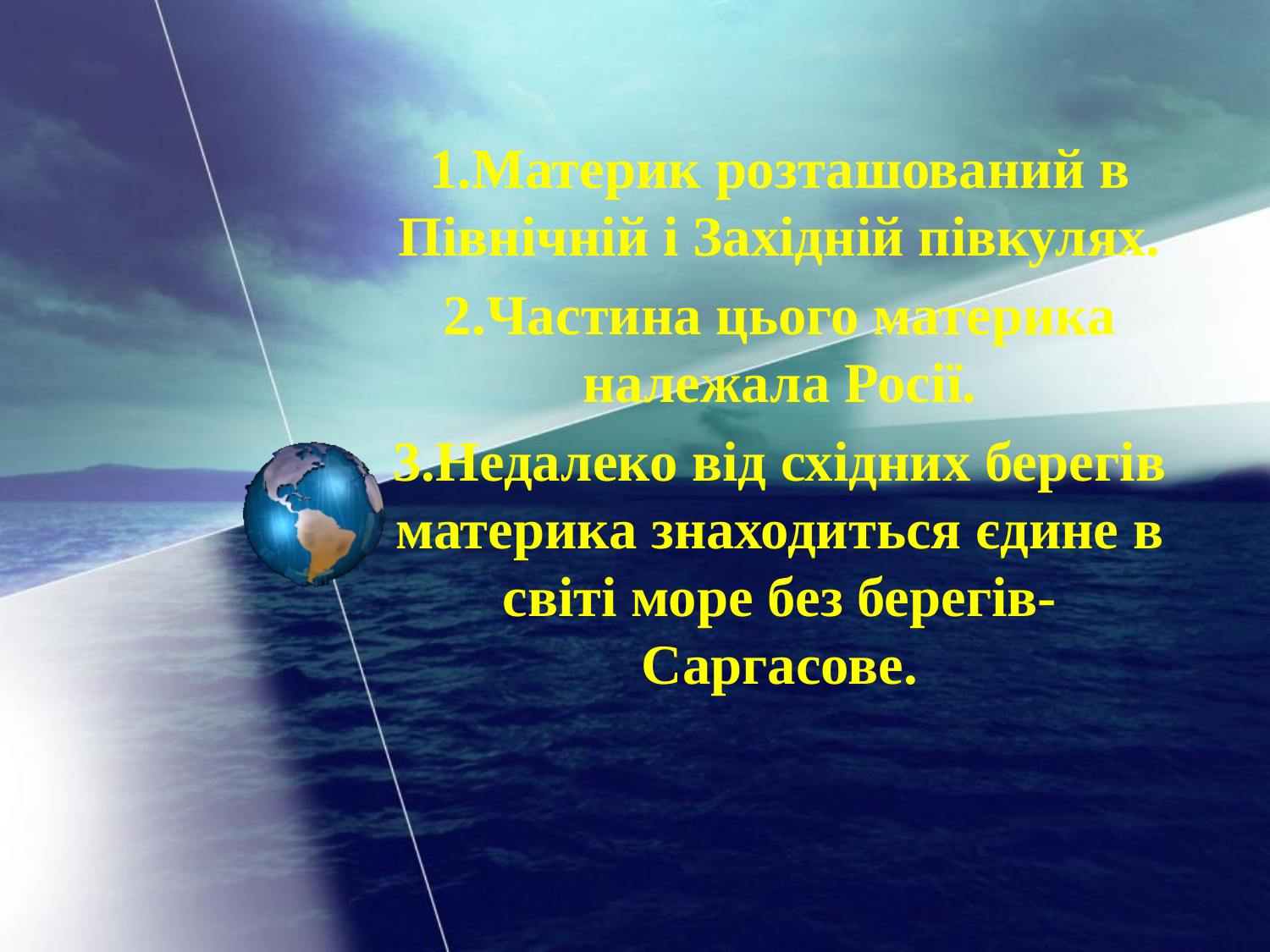

1.Материк розташований в Північній і Західній півкулях.
2.Частина цього материка належала Росії.
3.Недалеко від східних берегів материка знаходиться єдине в світі море без берегів-Саргасове.
#